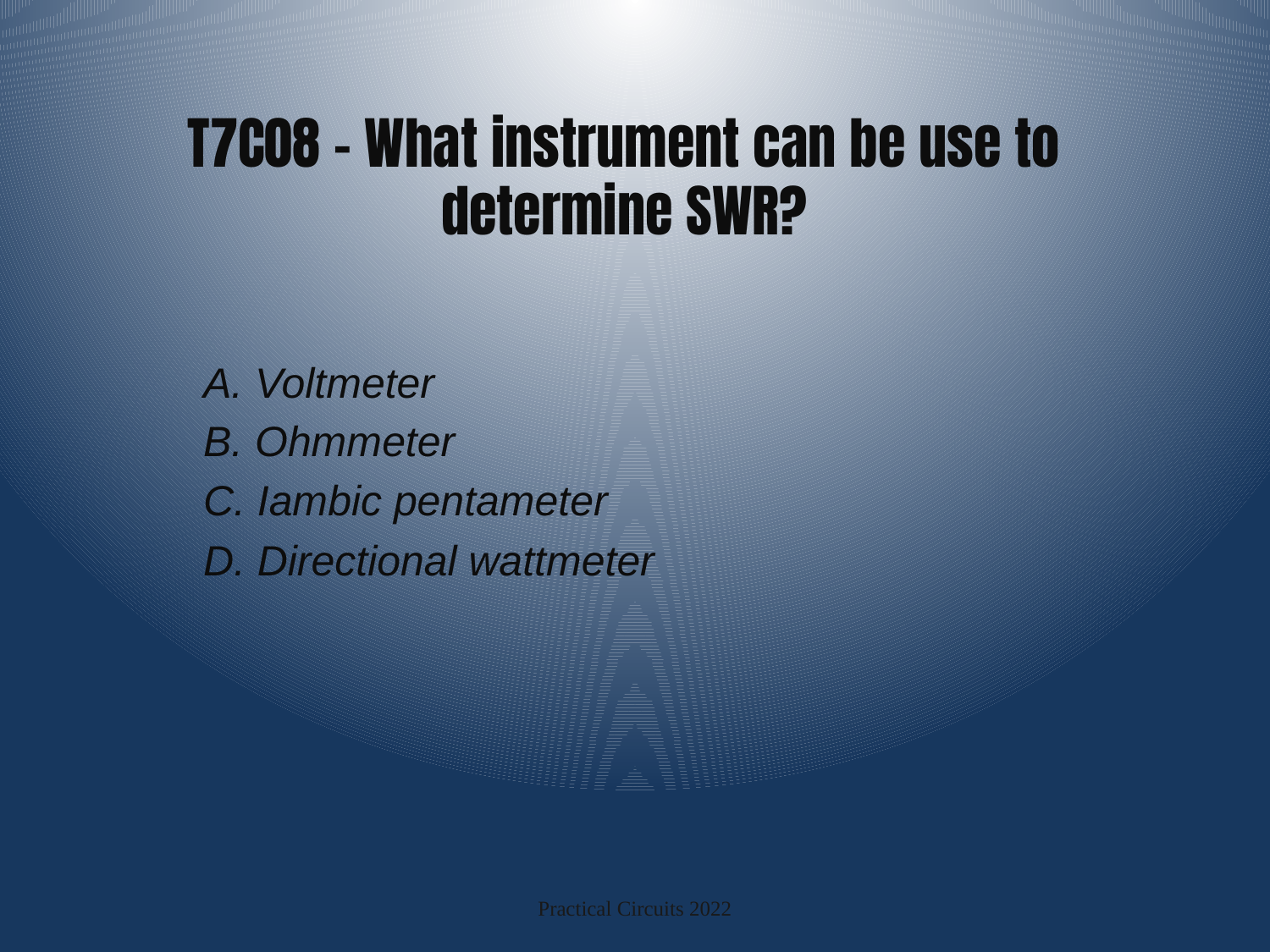

# T7C08 - What instrument can be use to determine SWR?
A. Voltmeter
B. Ohmmeter
C. Iambic pentameter
D. Directional wattmeter
Practical Circuits 2022